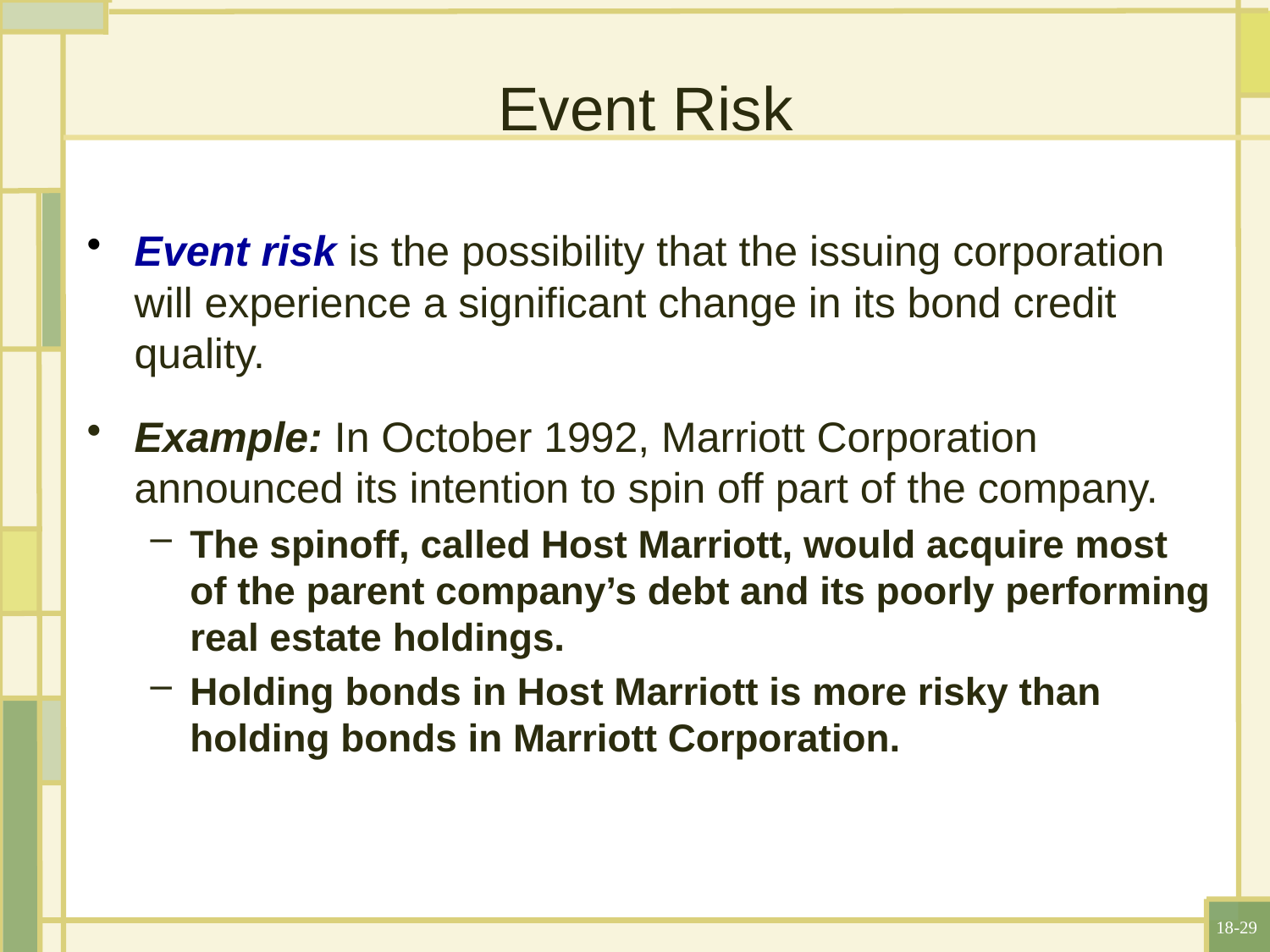

Event Risk

Event risk is the possibility that the issuing corporation will experience a significant change in its bond credit quality.

Example: In October 1992, Marriott Corporation announced its intention to spin off part of the company.
The spinoff, called Host Marriott, would acquire most of the parent company’s debt and its poorly performing real estate holdings.
Holding bonds in Host Marriott is more risky than holding bonds in Marriott Corporation.